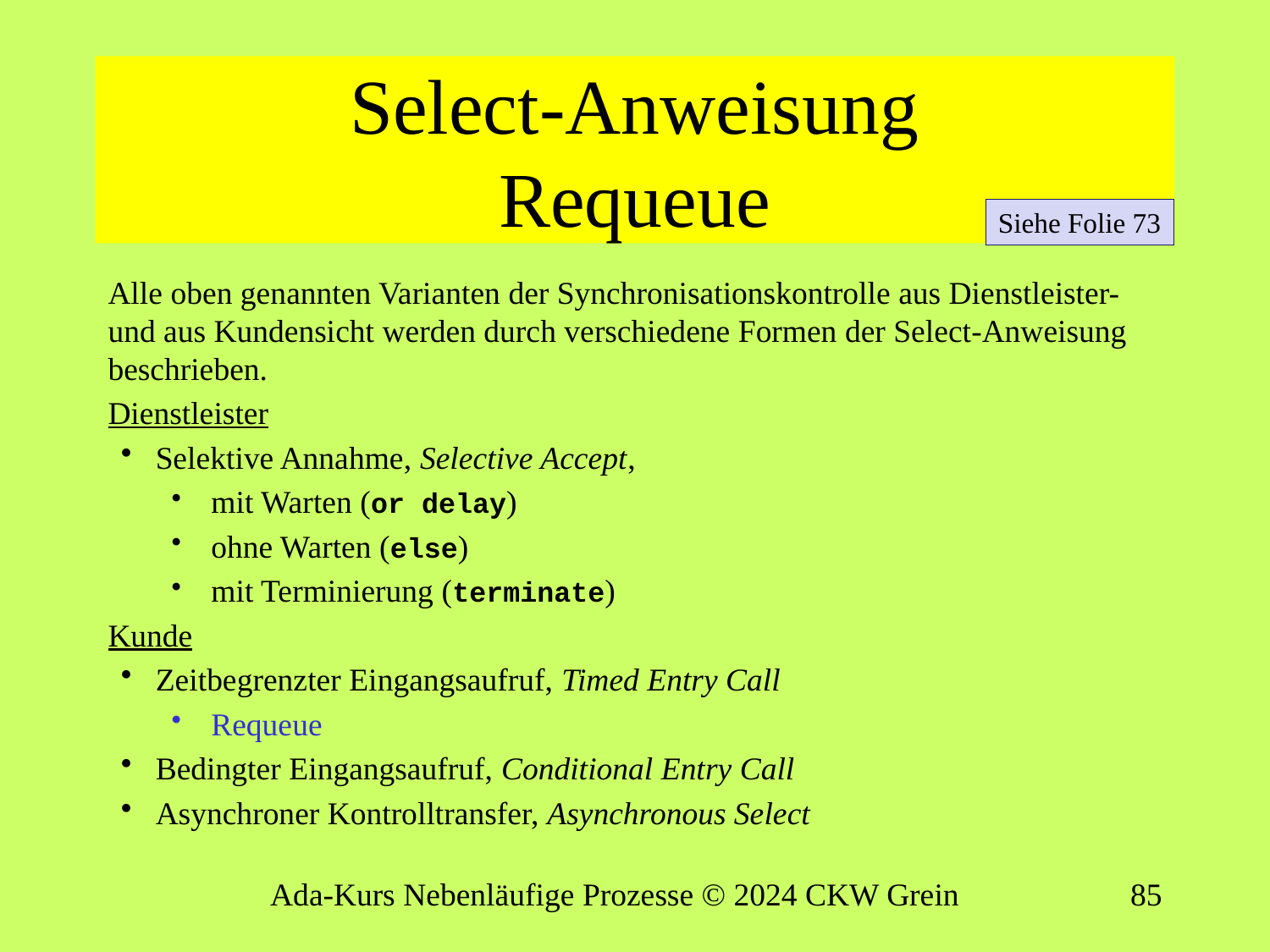

# Select-Anweisung Requeue
Siehe Folie 73
Alle oben genannten Varianten der Synchronisationskontrolle aus Dienstleister- und aus Kundensicht werden durch verschiedene Formen der Select-Anweisung beschrieben.
Dienstleister
Selektive Annahme, Selective Accept,
mit Warten (or delay)
ohne Warten (else)
mit Terminierung (terminate)
Kunde
Zeitbegrenzter Eingangsaufruf, Timed Entry Call
Requeue
Bedingter Eingangsaufruf, Conditional Entry Call
Asynchroner Kontrolltransfer, Asynchronous Select
Ada-Kurs Nebenläufige Prozesse © 2024 CKW Grein
85